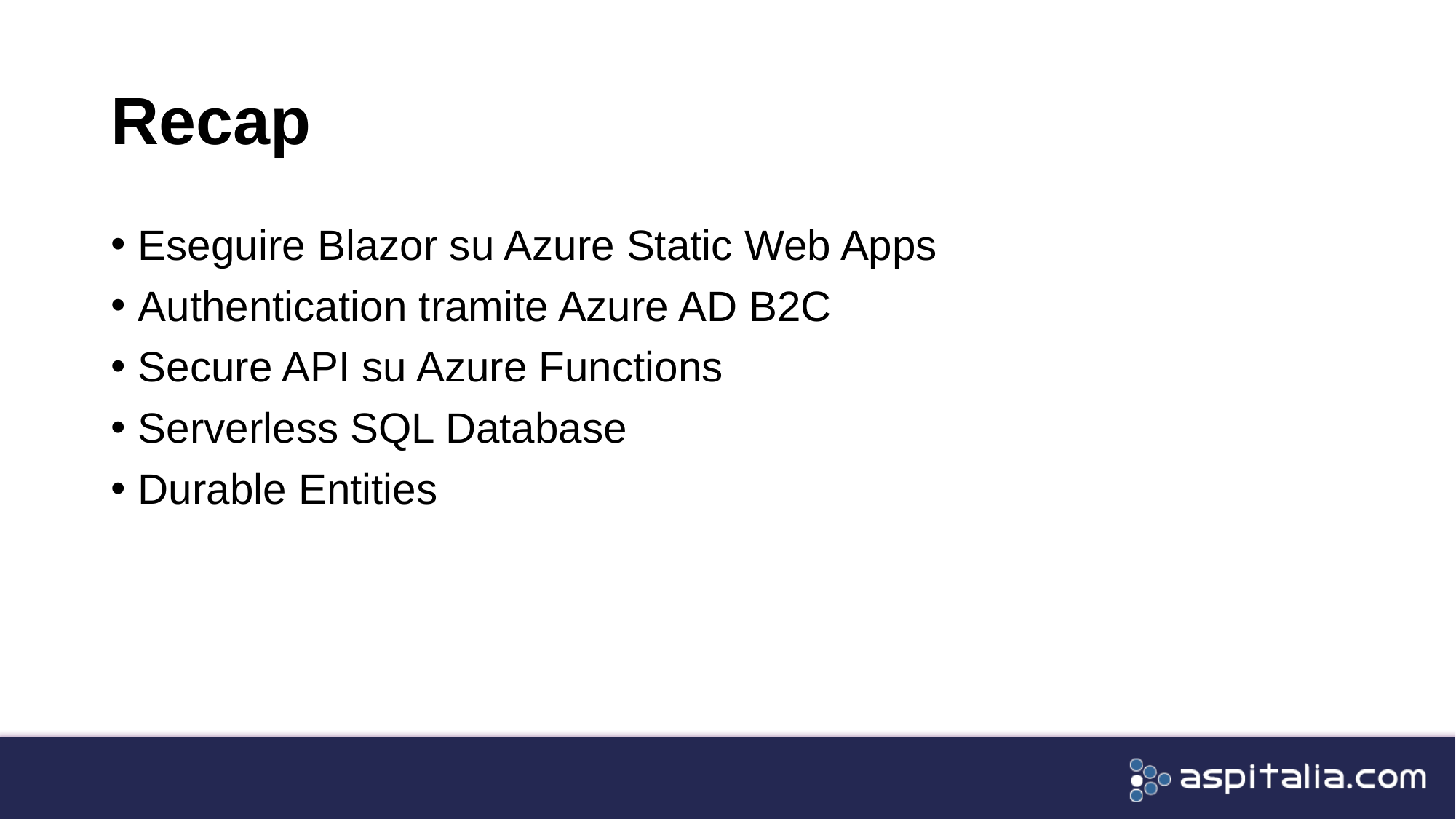

# Recap
Eseguire Blazor su Azure Static Web Apps
Authentication tramite Azure AD B2C
Secure API su Azure Functions
Serverless SQL Database
Durable Entities